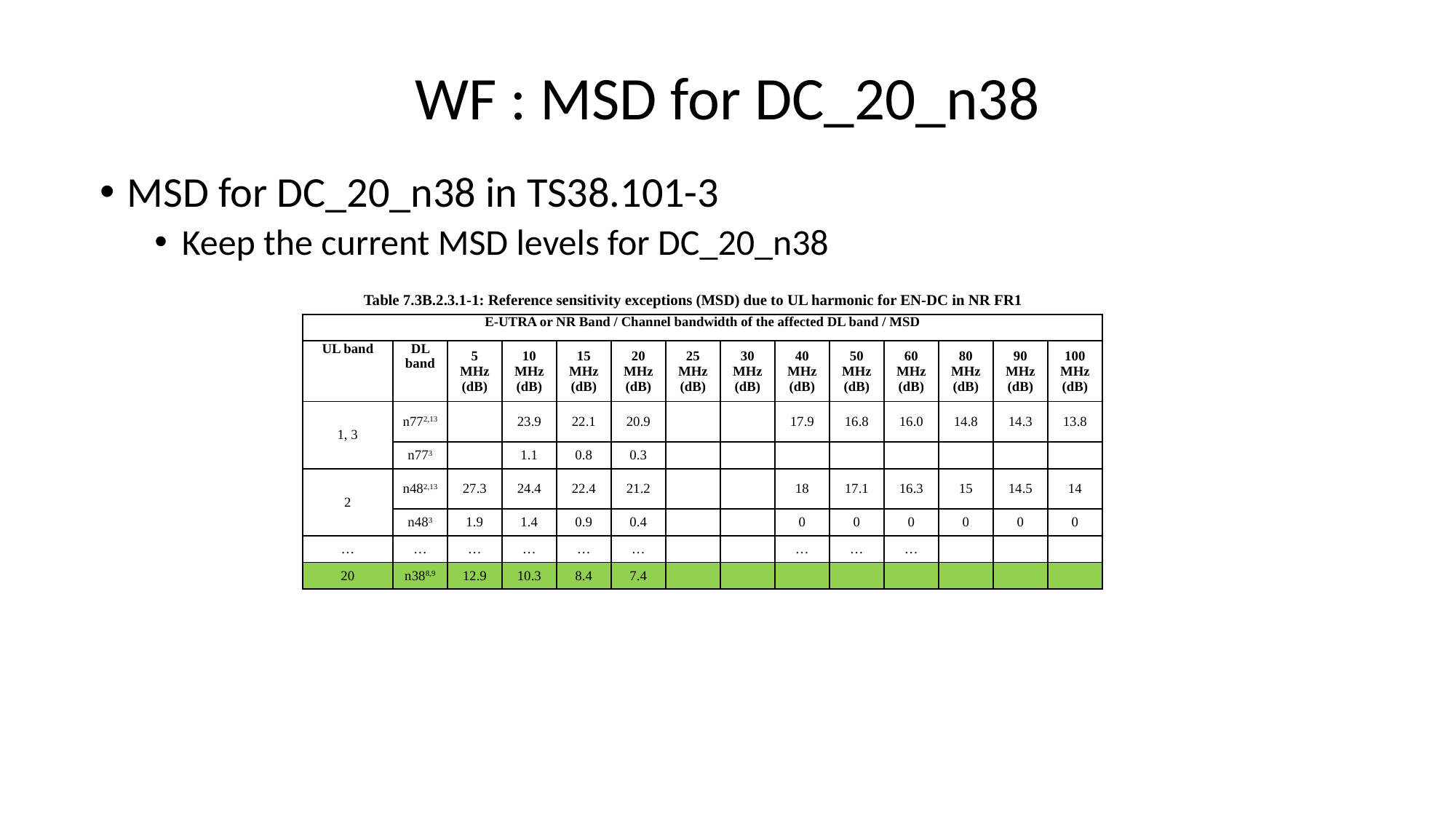

# WF : MSD for DC_20_n38
MSD for DC_20_n38 in TS38.101-3
Keep the current MSD levels for DC_20_n38

Table 7.3B.2.3.1-1: Reference sensitivity exceptions (MSD) due to UL harmonic for EN-DC in NR FR1
| E-UTRA or NR Band / Channel bandwidth of the affected DL band / MSD |  |  |  |  |  |  |  |  |  |  |  |  |  |
| --- | --- | --- | --- | --- | --- | --- | --- | --- | --- | --- | --- | --- | --- |
| UL band | DL band | 5 MHz (dB) | 10 MHz (dB) | 15 MHz (dB) | 20 MHz (dB) | 25 MHz (dB) | 30 MHz (dB) | 40 MHz (dB) | 50 MHz (dB) | 60 MHz (dB) | 80 MHz (dB) | 90 MHz (dB) | 100 MHz (dB) |
| 1, 3 | n772,13 |  | 23.9 | 22.1 | 20.9 |  |  | 17.9 | 16.8 | 16.0 | 14.8 | 14.3 | 13.8 |
|  | n773 |  | 1.1 | 0.8 | 0.3 |  |  |  |  |  |  |  |  |
| 2 | n482,13 | 27.3 | 24.4 | 22.4 | 21.2 |  |  | 18 | 17.1 | 16.3 | 15 | 14.5 | 14 |
|  | n483 | 1.9 | 1.4 | 0.9 | 0.4 |  |  | 0 | 0 | 0 | 0 | 0 | 0 |
| … | … | … | … | … | … |  |  | … | … | … |  |  |  |
| 20 | n388,9 | 12.9 | 10.3 | 8.4 | 7.4 |  |  |  |  |  |  |  |  |